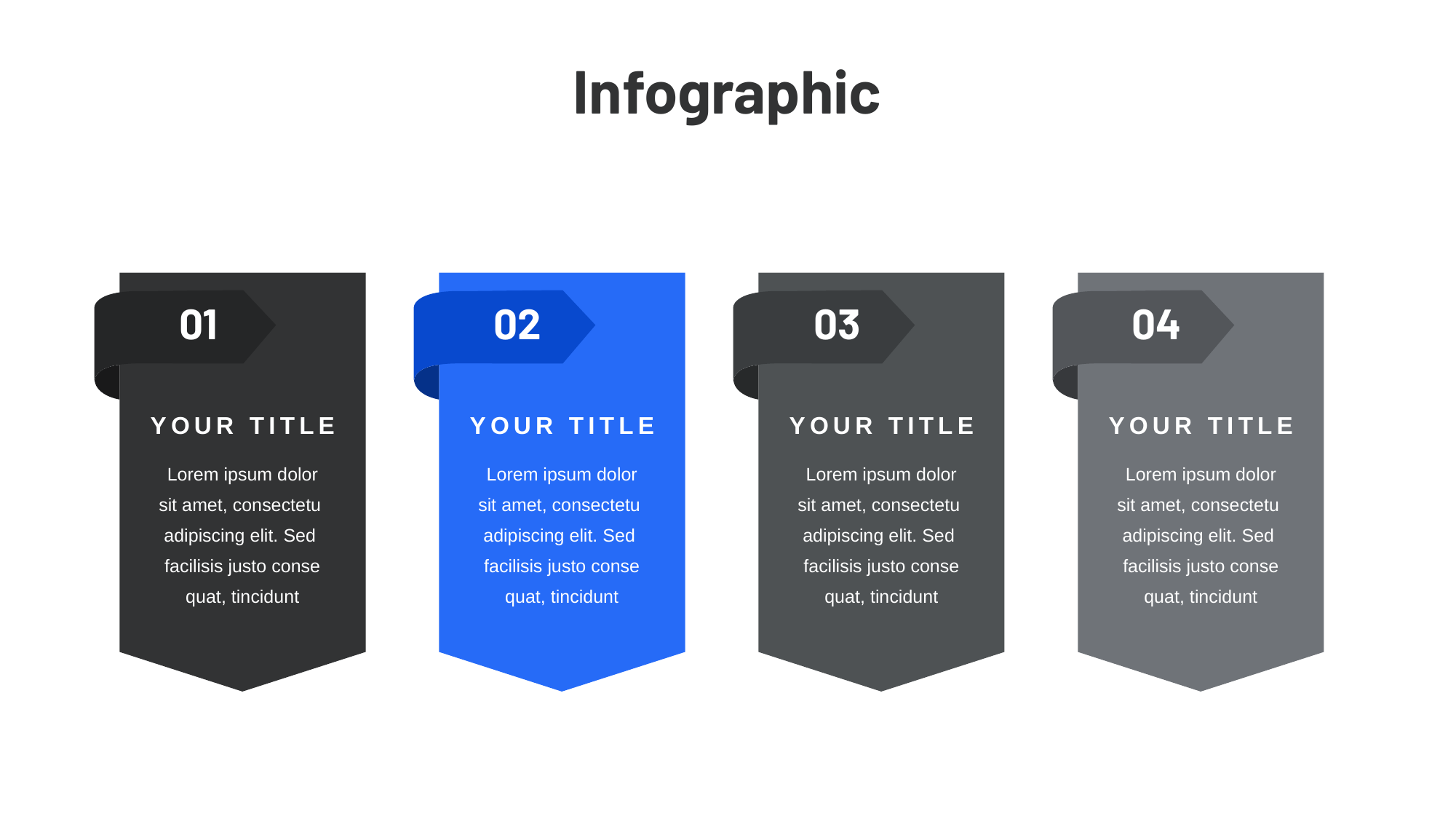

Infographic

01
02
03
04

YOUR TITLE
YOUR TITLE
YOUR TITLE
YOUR TITLE
Lorem ipsum dolor
sit amet, consectetu
adipiscing elit. Sed
facilisis justo conse
quat, tincidunt
Lorem ipsum dolor
sit amet, consectetu
adipiscing elit. Sed
facilisis justo conse
quat, tincidunt
Lorem ipsum dolor
sit amet, consectetu
adipiscing elit. Sed
facilisis justo conse
quat, tincidunt
Lorem ipsum dolor
sit amet, consectetu
adipiscing elit. Sed
facilisis justo conse
quat, tincidunt